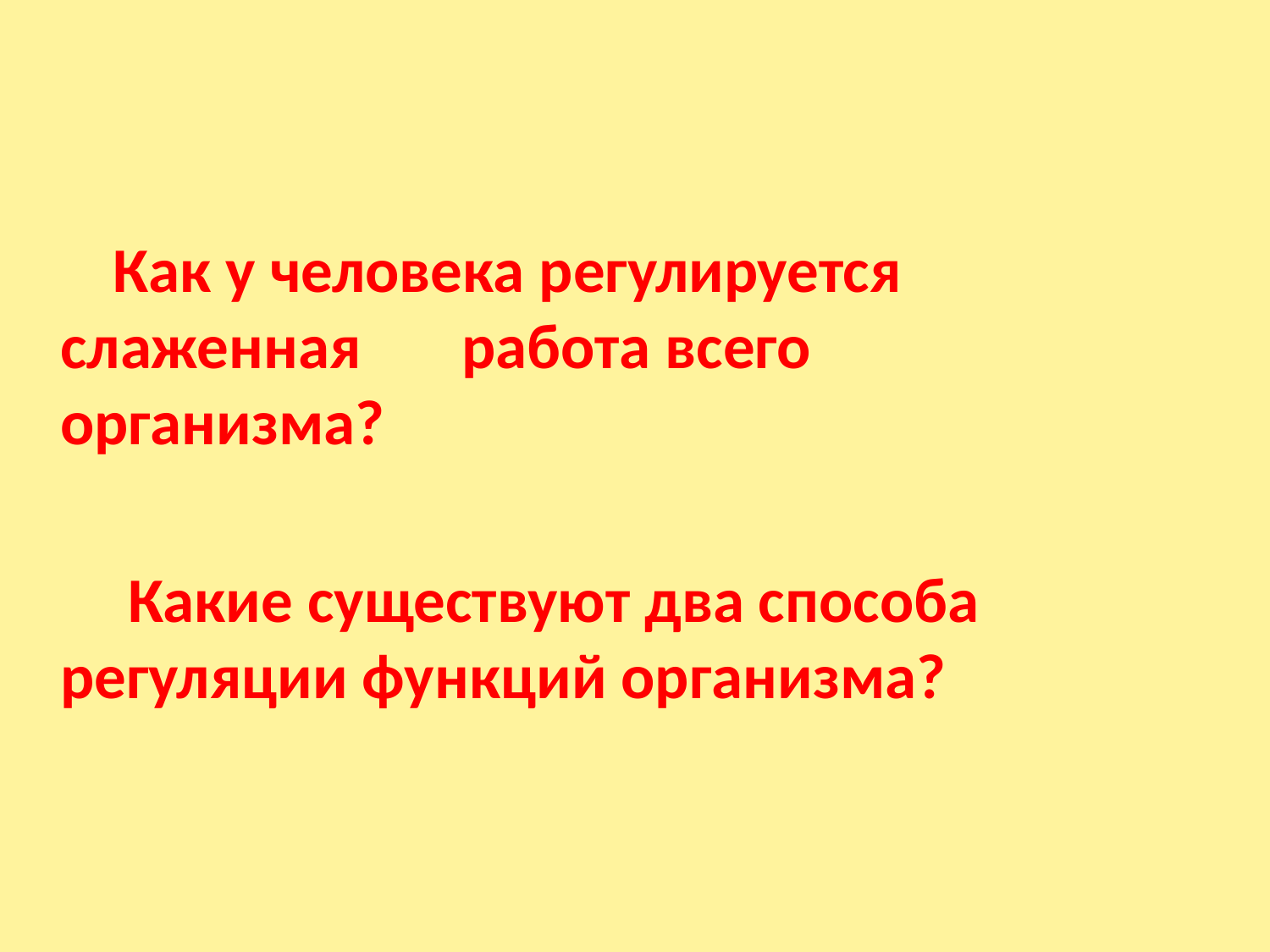

Как у человека регулируется слаженная       работа всего организма?

        Какие существуют два способа        регуляции функций организма?